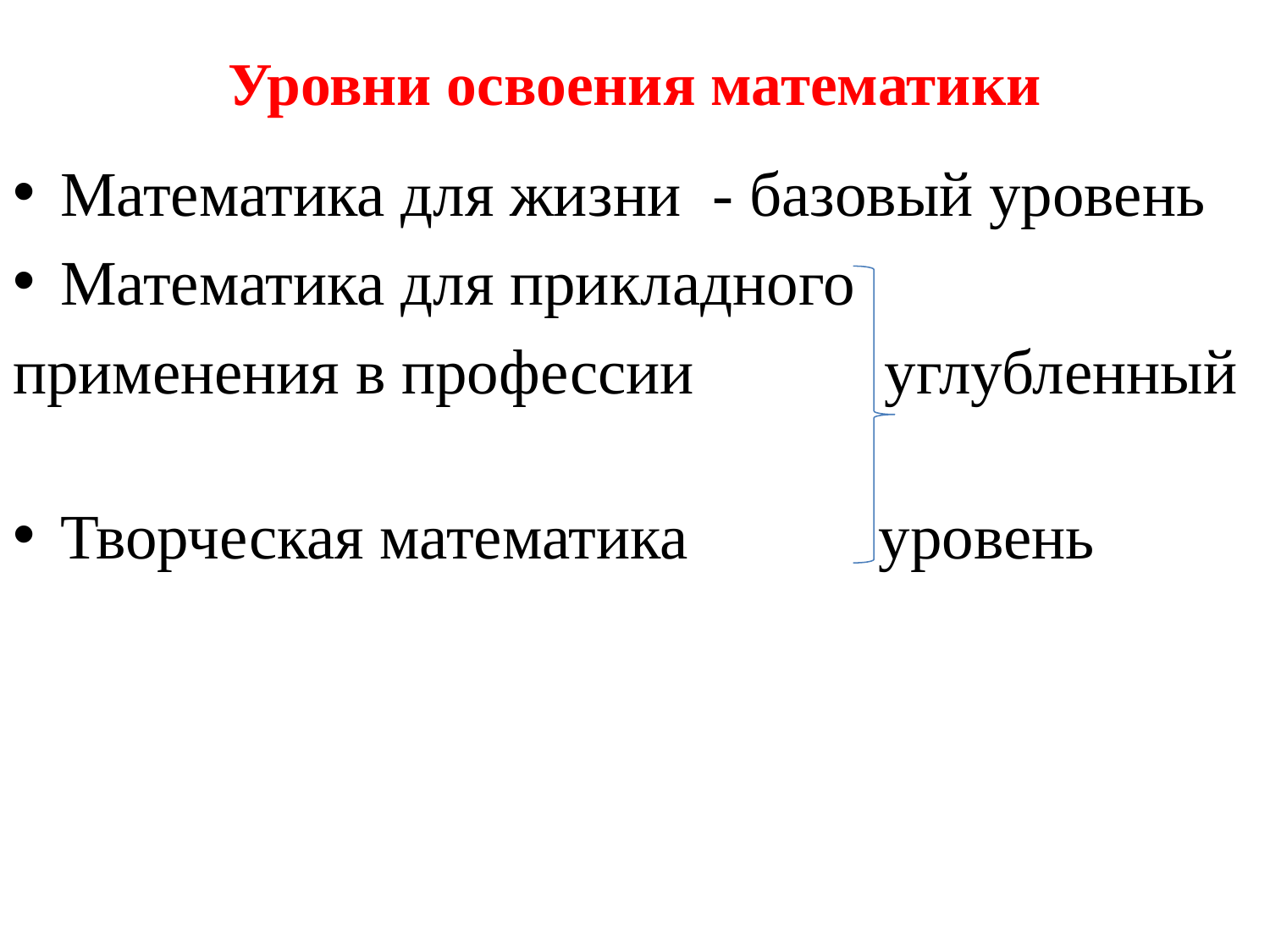

# Уровни освоения математики
Математика для жизни  - базовый уровень
Математика для прикладного
применения в профессии            углубленный
Творческая математика            уровень